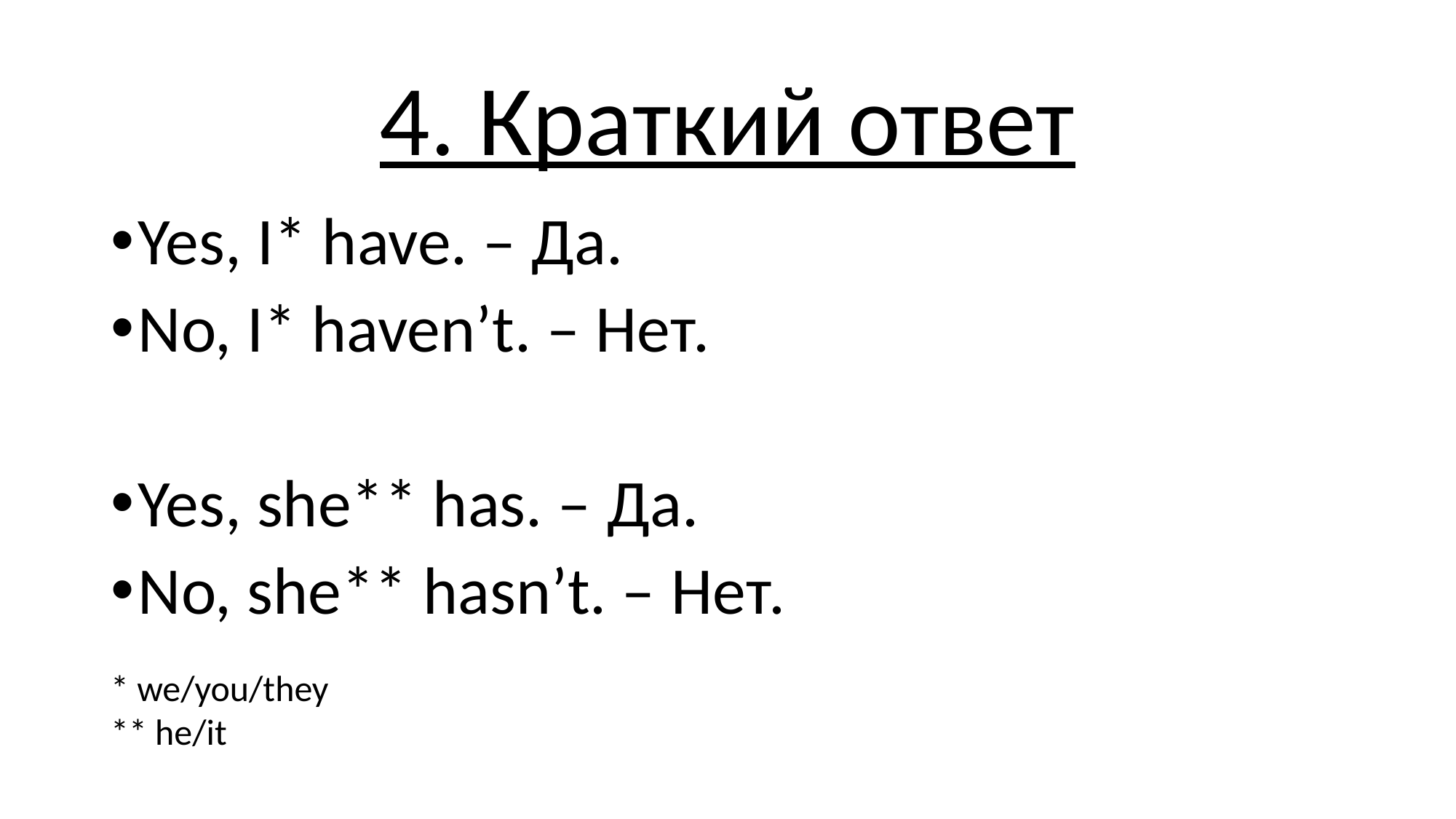

# 4. Краткий ответ
Yes, I* have. – Да.
No, I* haven’t. – Нет.

Yes, she** has. – Да.
No, she** hasn’t. – Нет.
* we/you/they
** he/it